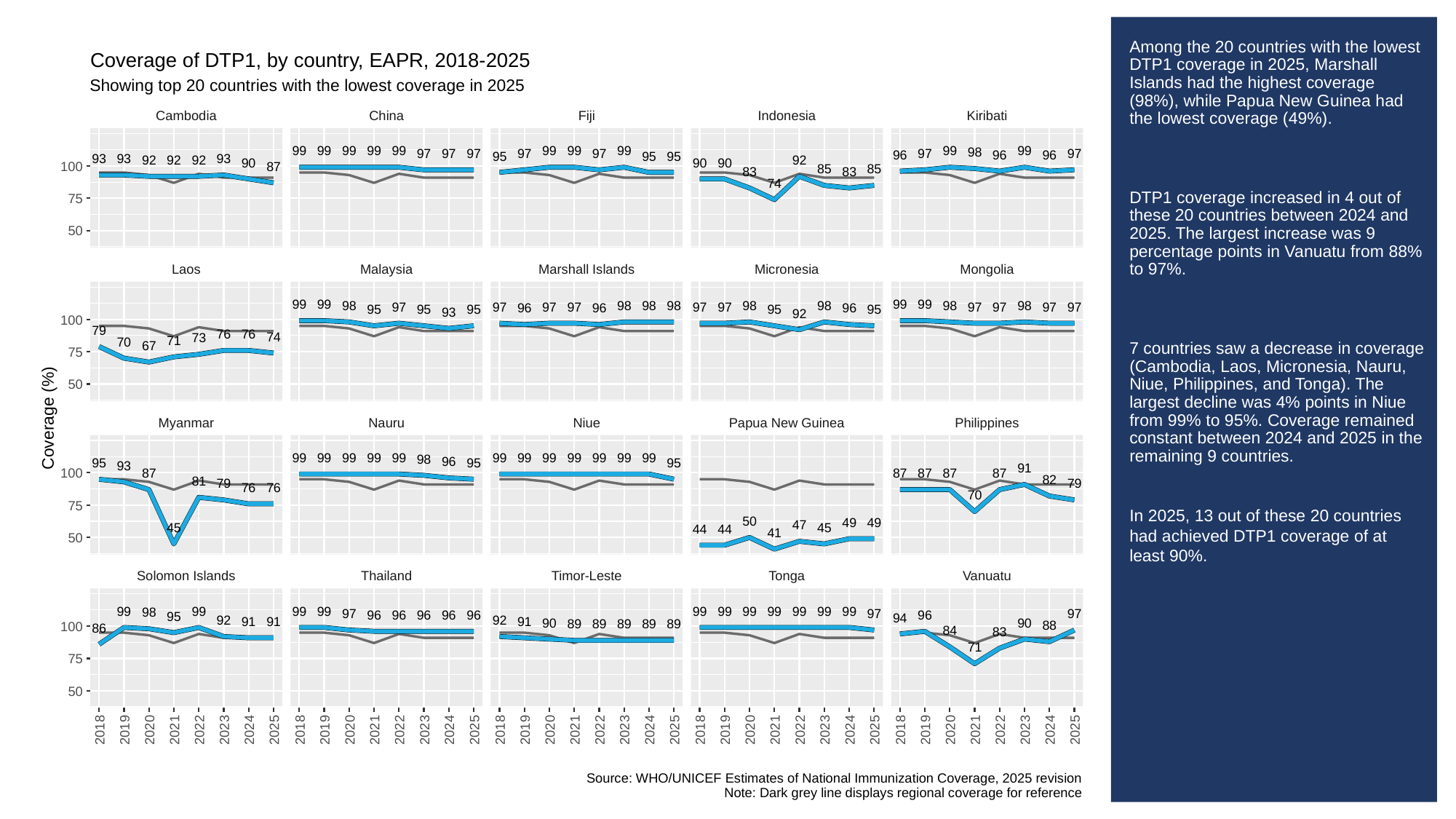

# Among the 20 countries with the lowest DTP1 coverage in 2025, Marshall Islands had the highest coverage (98%), while Papua New Guinea had the lowest coverage (49%).

DTP1 coverage increased in 4 out of these 20 countries between 2024 and 2025. The largest increase was 9 percentage points in Vanuatu from 88% to 97%.

7 countries saw a decrease in coverage (Cambodia, Laos, Micronesia, Nauru, Niue, Philippines, and Tonga). The largest decline was 4% points in Niue from 99% to 95%. Coverage remained constant between 2024 and 2025 in the remaining 9 countries.

In 2025, 13 out of these 20 countries had achieved DTP1 coverage of at least 90%.

Coverage of DTP1, by country, EAPR, 2018-2025
Showing top 20 countries with the lowest coverage in 2025
Cambodia
China
Fiji
Indonesia
Kiribati

99
99
99
99
99
99
99
99
99
99
98
97
97
97
97
97
97
97

96
96
96
95
95
95
93
93
93
92
92
92
92
90
90
90
100
87
85
85

83
83

74

75

50

Laos
Malaysia
Marshall Islands
Micronesia
Mongolia

99
99
99
99
98
98
98
98
98
98
98
98
97
97
97
97
97
97
97
97
97
97

96
96
96
95
95
95
95
95
93
92
100

79

76
76
74
73

71
70
67

75

50

Coverage (%)
Myanmar
Nauru
Niue
Papua New Guinea
Philippines

99
99
99
99
99
99
99
99
99
99
99
99
98

96
95
95
95
93
91
100
87
87
87
87
87

82
81
79
79

76
76

70
75

50
49
49
47

45
45
44
44
41
50

Solomon Islands
Thailand
Timor-Leste
Tonga
Vanuatu

99
99
99
99
99
99
99
99
99
99
99
98
97
97
97

96
96
96
96
96
96
95
94
92
92
91
91
91
90
90
89
89
89
89
89
88
100
86
84

83

71
75

50

2018
2019
2020
2021
2022
2023
2024
2025
2018
2019
2020
2021
2022
2023
2024
2025
2018
2019
2020
2021
2022
2023
2024
2025
2018
2019
2020
2021
2022
2023
2024
2025
2018
2019
2020
2021
2022
2023
2024
2025
Source: WHO/UNICEF Estimates of National Immunization Coverage, 2025 revision
Note: Dark grey line displays regional coverage for reference